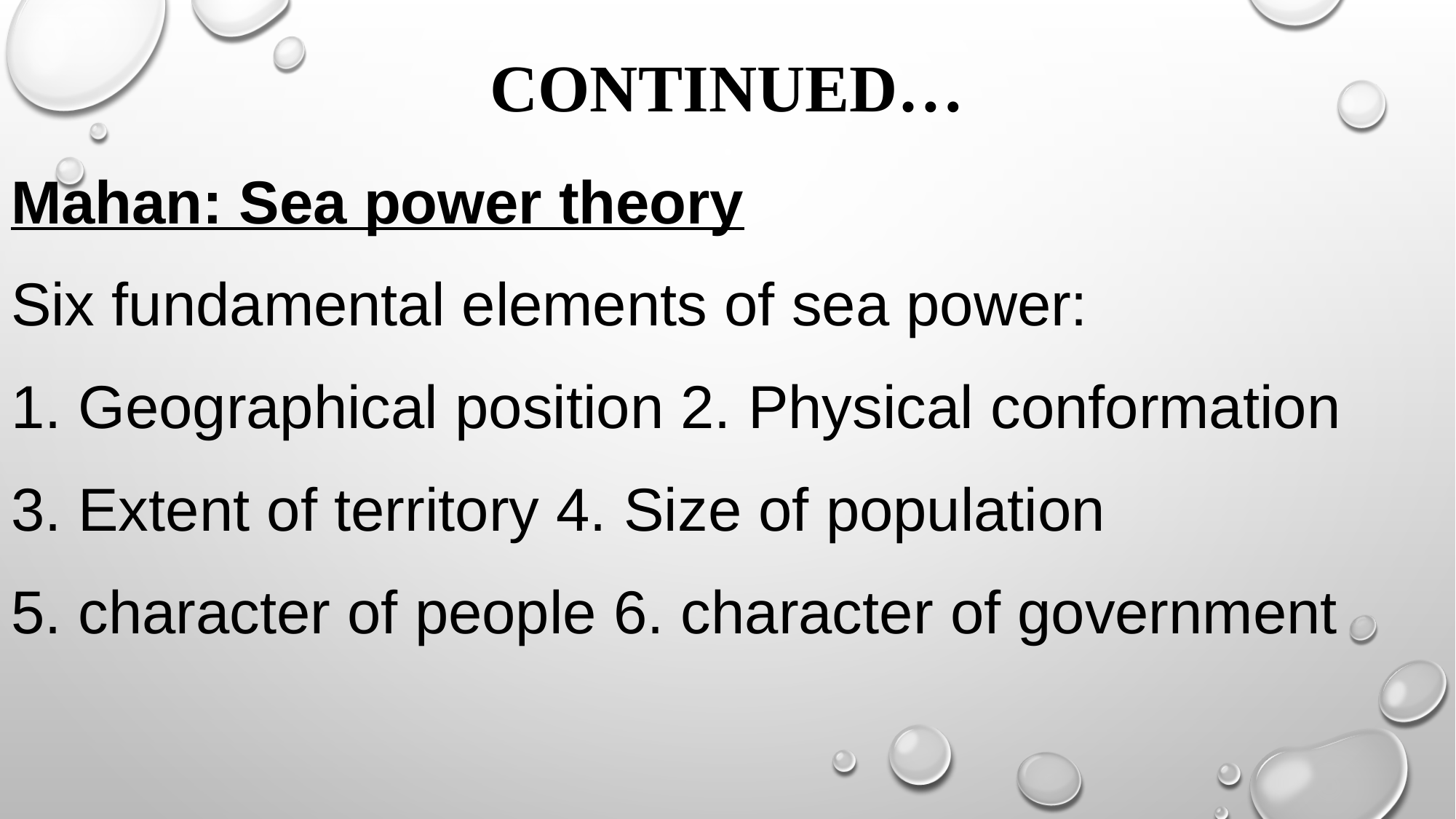

# Continued…
Mahan: Sea power theory
Six fundamental elements of sea power:
1. Geographical position 2. Physical conformation
3. Extent of territory 4. Size of population
5. character of people 6. character of government